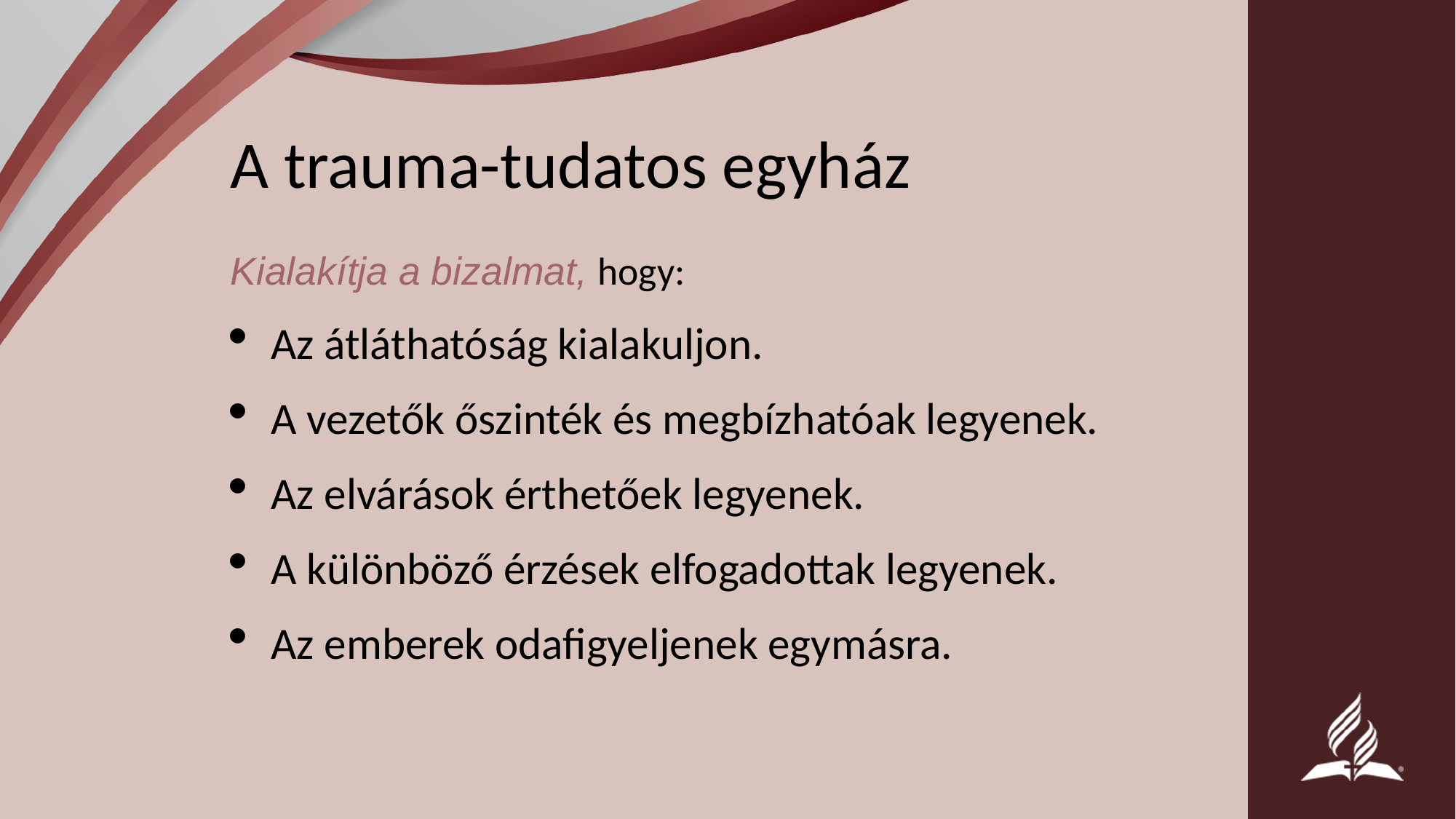

# A trauma-tudatos egyház
Kialakítja a bizalmat, hogy:
Az átláthatóság kialakuljon.
A vezetők őszinték és megbízhatóak legyenek.
Az elvárások érthetőek legyenek.
A különböző érzések elfogadottak legyenek.
Az emberek odafigyeljenek egymásra.